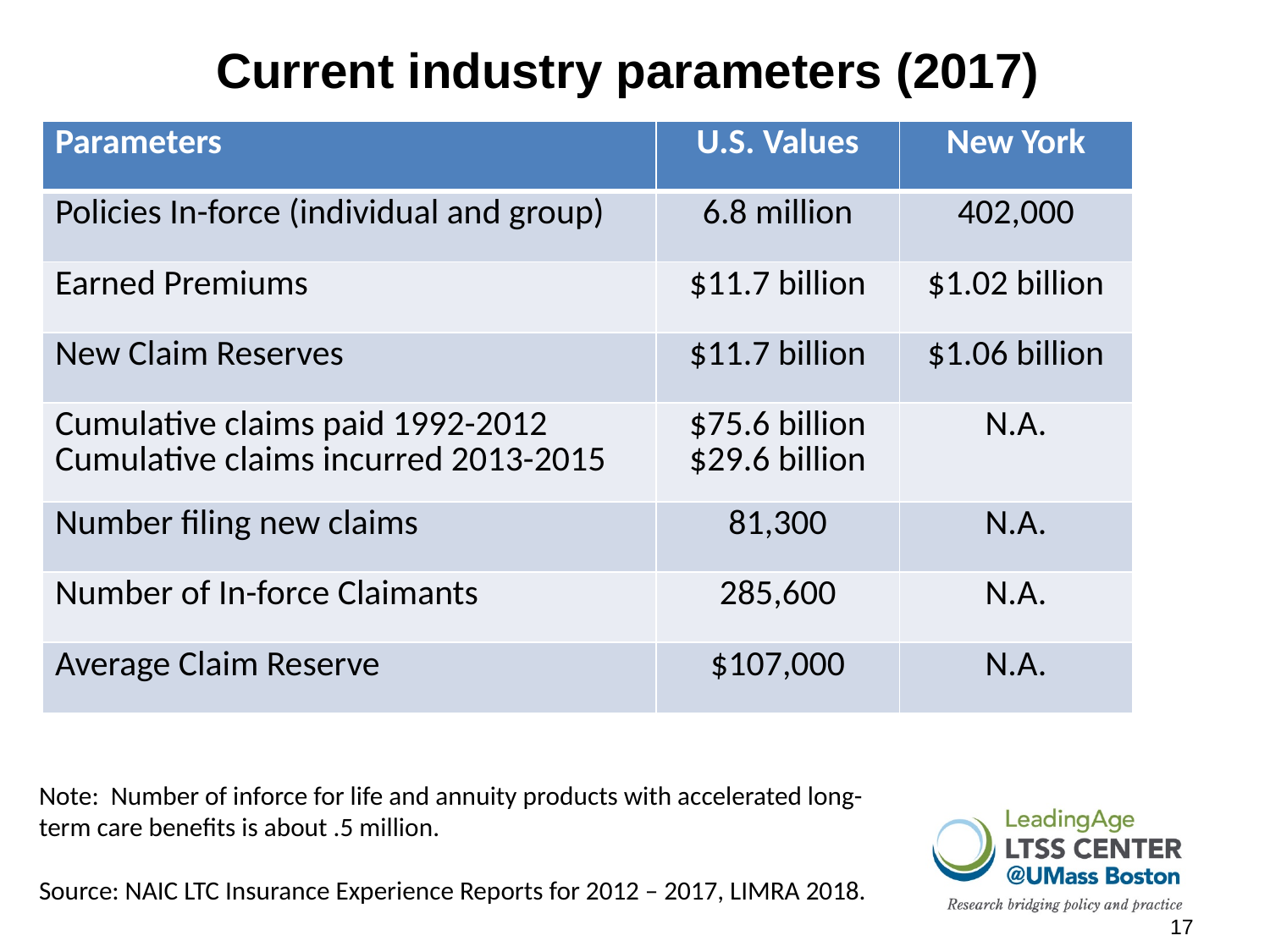

# Current industry parameters (2017)
| Parameters | U.S. Values | New York |
| --- | --- | --- |
| Policies In-force (individual and group) | 6.8 million | 402,000 |
| Earned Premiums | $11.7 billion | $1.02 billion |
| New Claim Reserves | $11.7 billion | $1.06 billion |
| Cumulative claims paid 1992-2012 Cumulative claims incurred 2013-2015 | $75.6 billion $29.6 billion | N.A. |
| Number filing new claims | 81,300 | N.A. |
| Number of In-force Claimants | 285,600 | N.A. |
| Average Claim Reserve | $107,000 | N.A. |
Note:  Number of inforce for life and annuity products with accelerated long-term care benefits is about .5 million.

Source: NAIC LTC Insurance Experience Reports for 2012 – 2017, LIMRA 2018.
17